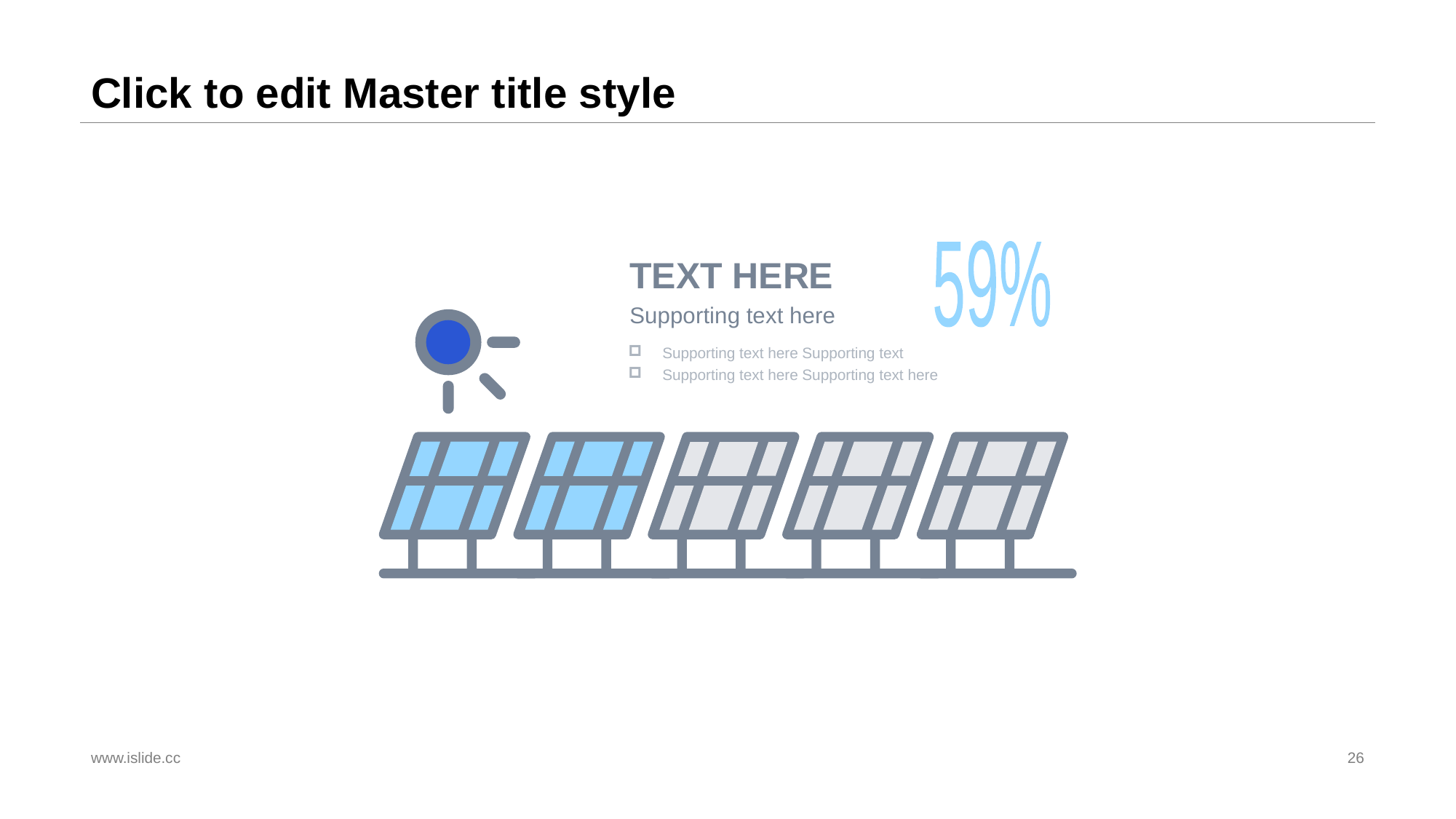

# Click to edit Master title style
59%
TEXT HERE
Supporting text here

Supporting text here Supporting text
Supporting text here Supporting text here

www.islide.cc
26